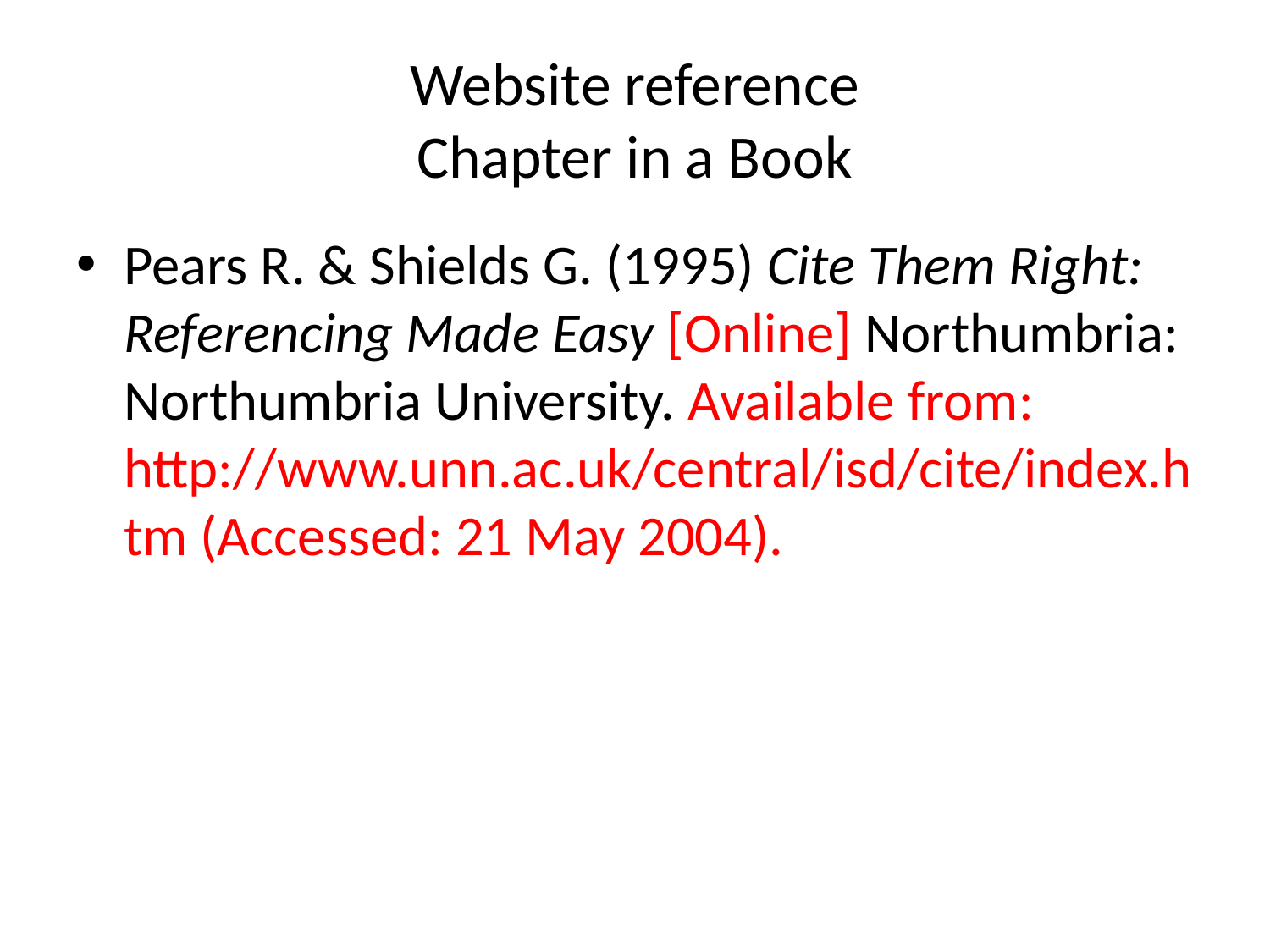

# Website reference Chapter in a Book
Pears R. & Shields G. (1995) Cite Them Right: Referencing Made Easy [Online] Northumbria: Northumbria University. Available from: http://www.unn.ac.uk/central/isd/cite/index.htm (Accessed: 21 May 2004).